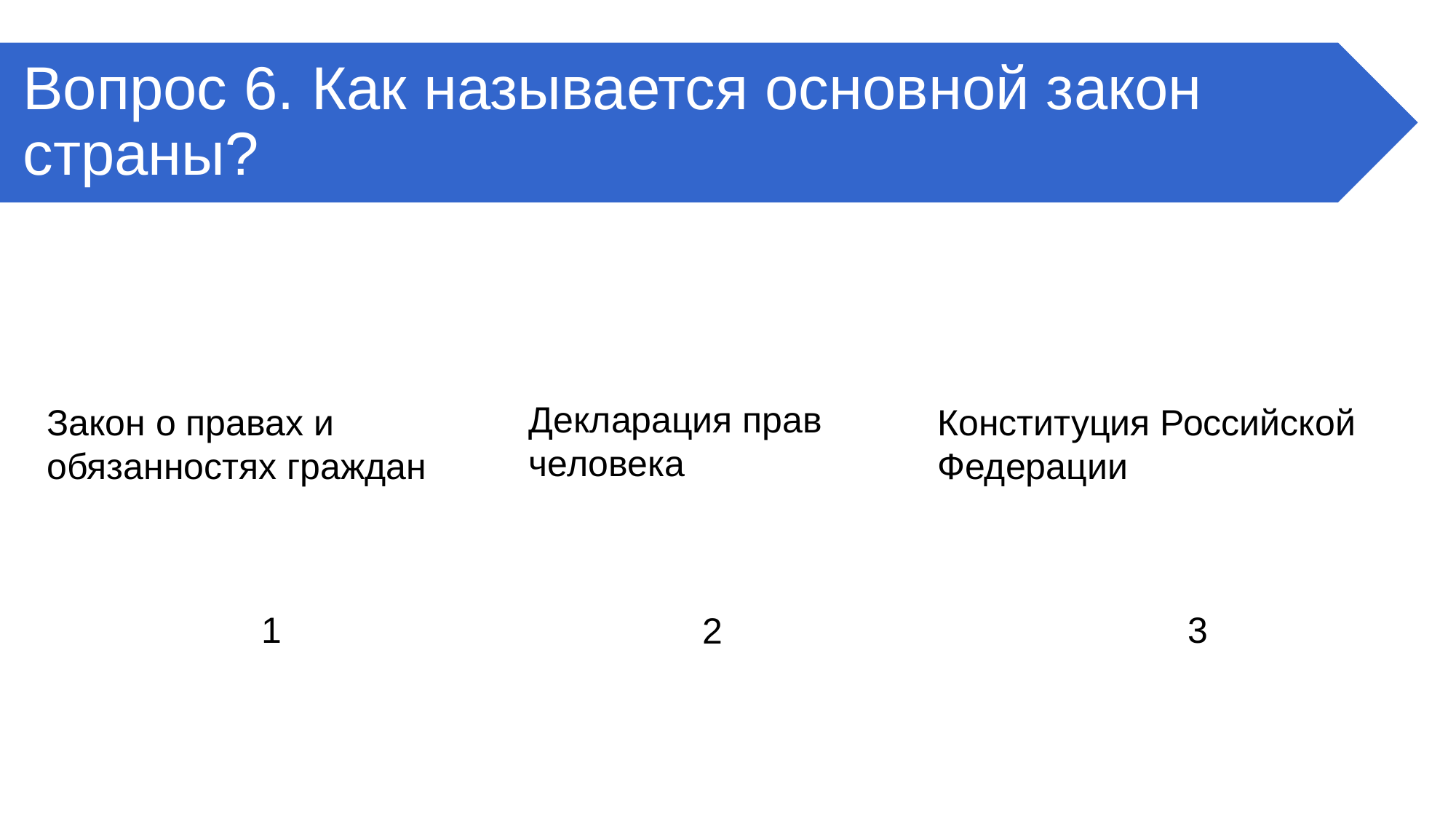

# Вопрос 6. Как называется основной закон страны?
Декларация прав человека
Конституция Российской Федерации
Закон о правах и обязанностях граждан
1
3
2